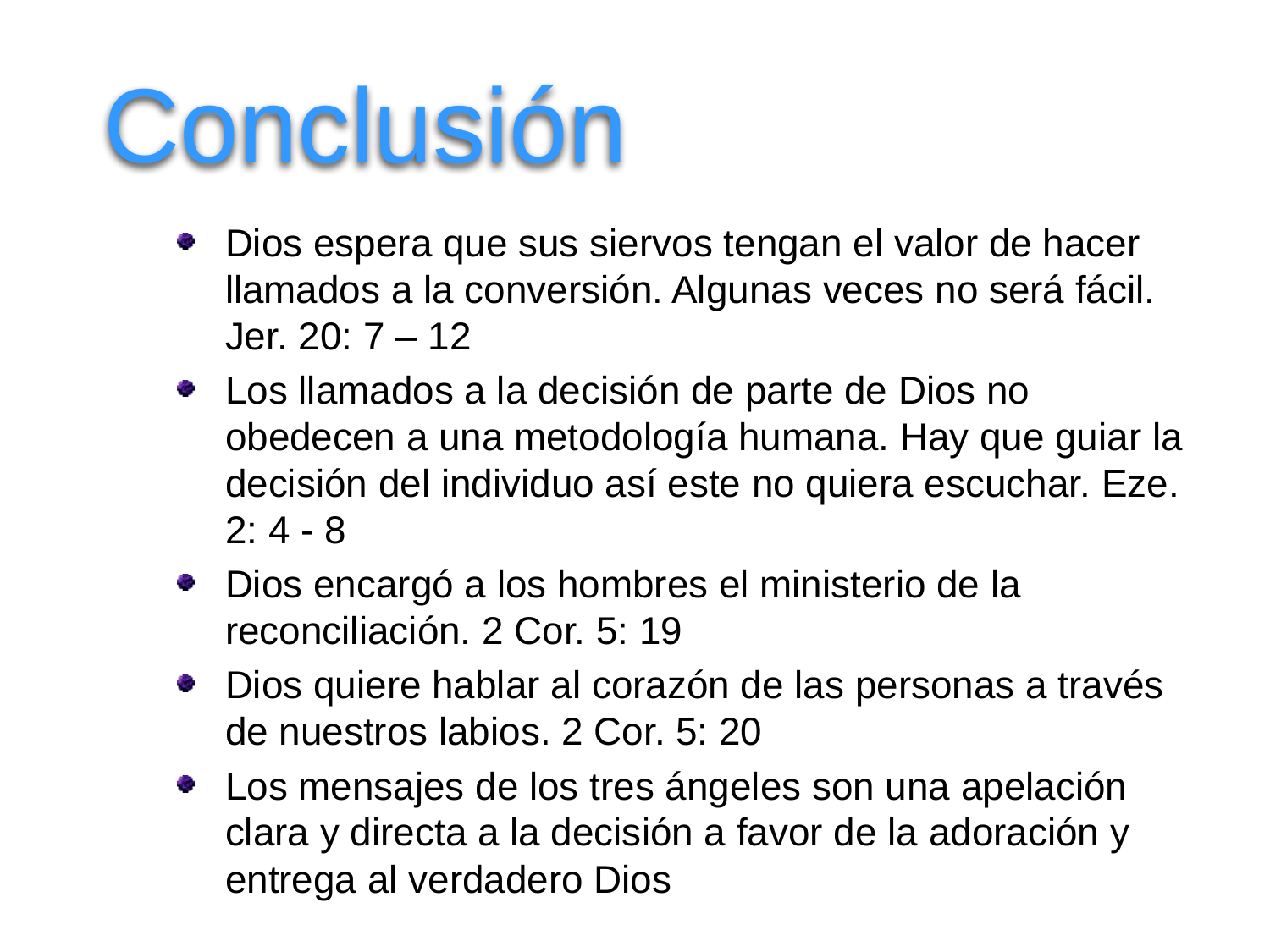

# Conclusión
Dios espera que sus siervos tengan el valor de hacer llamados a la conversión. Algunas veces no será fácil. Jer. 20: 7 – 12
Los llamados a la decisión de parte de Dios no obedecen a una metodología humana. Hay que guiar la decisión del individuo así este no quiera escuchar. Eze. 2: 4 - 8
Dios encargó a los hombres el ministerio de la reconciliación. 2 Cor. 5: 19
Dios quiere hablar al corazón de las personas a través de nuestros labios. 2 Cor. 5: 20
Los mensajes de los tres ángeles son una apelación clara y directa a la decisión a favor de la adoración y entrega al verdadero Dios